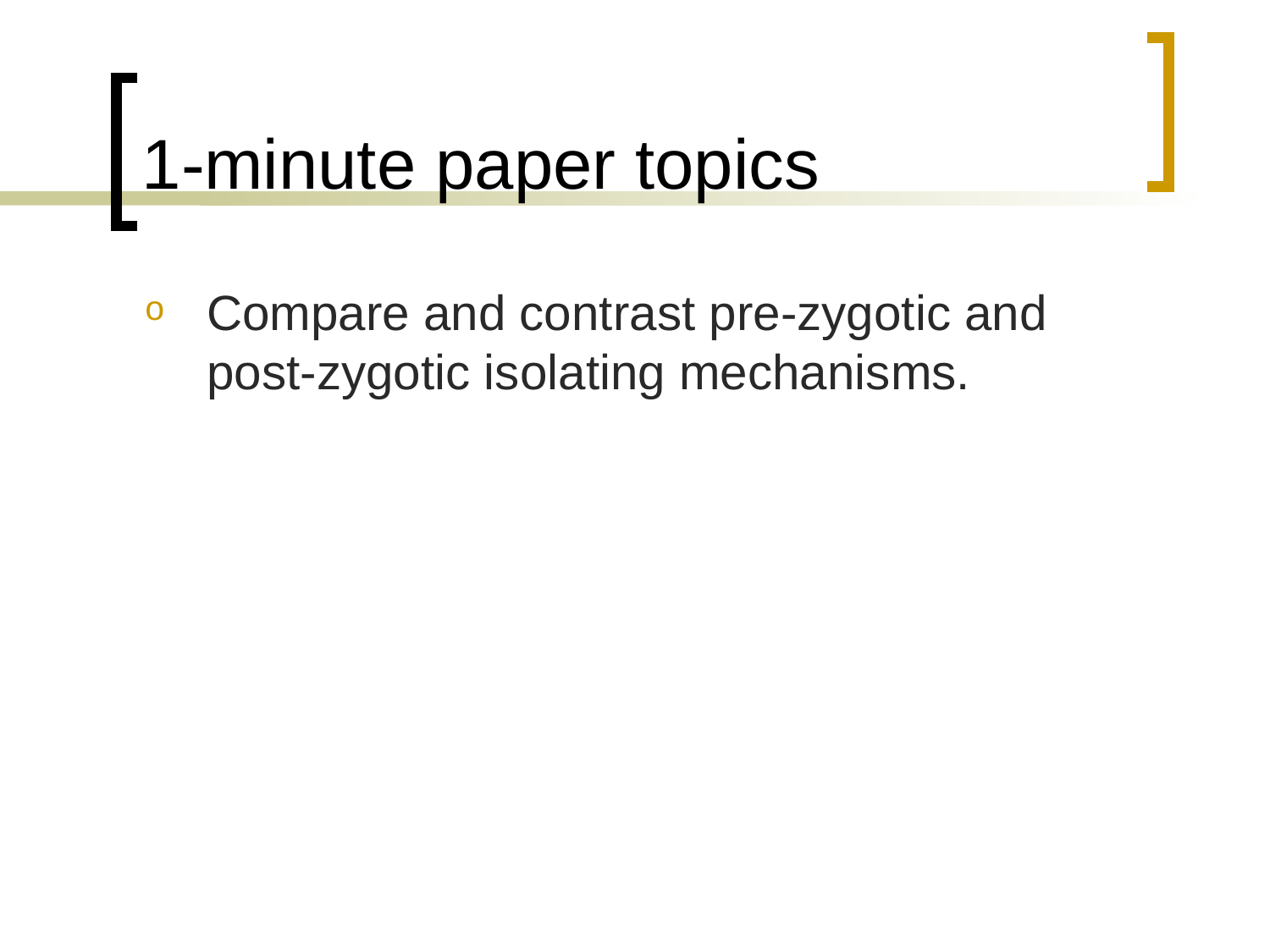

# 1-minute paper topics
Compare and contrast pre-zygotic and post-zygotic isolating mechanisms.